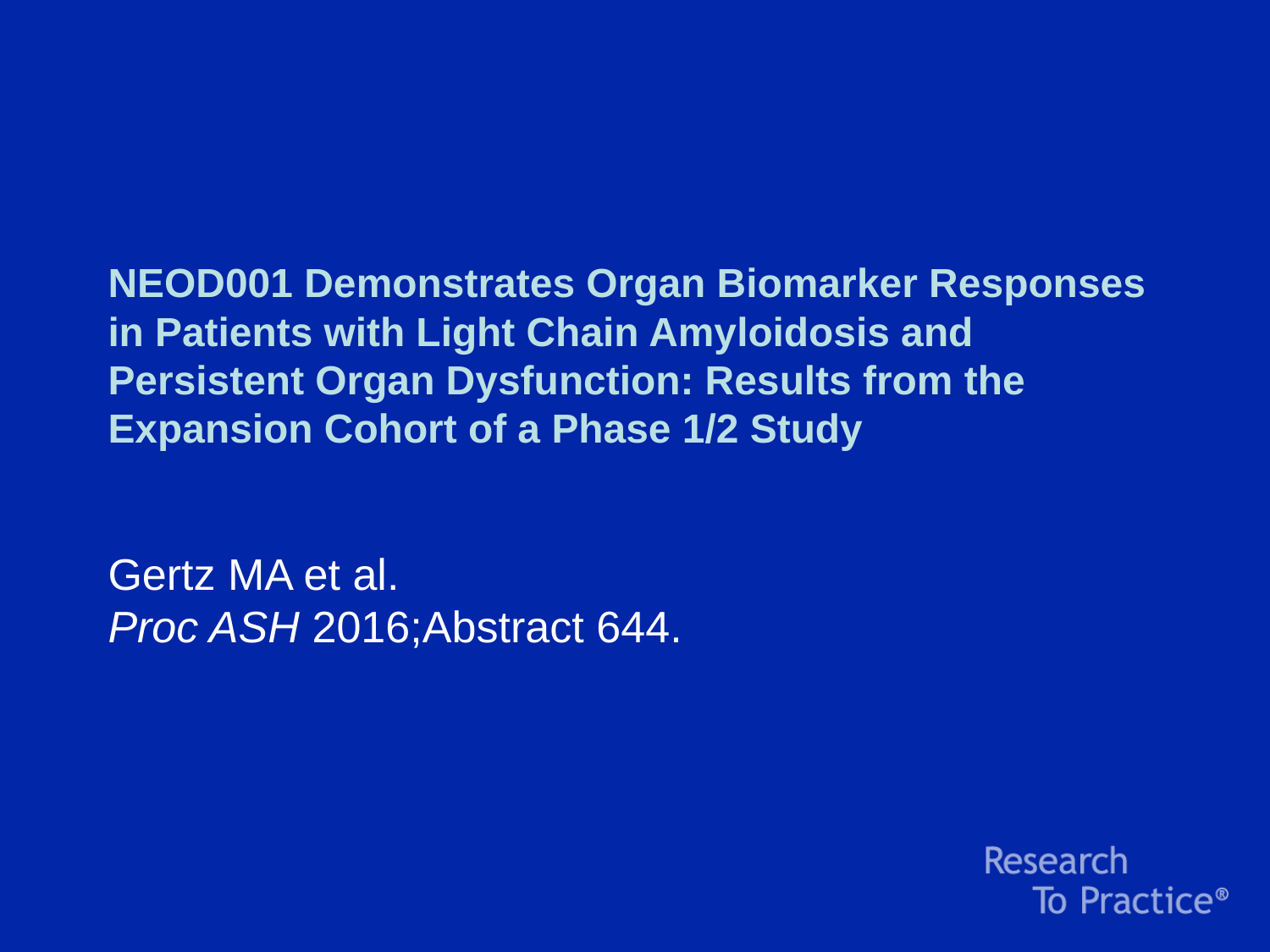

# NEOD001 Demonstrates Organ Biomarker Responses in Patients with Light Chain Amyloidosis and Persistent Organ Dysfunction: Results from the Expansion Cohort of a Phase 1/2 Study
Gertz MA et al.
Proc ASH 2016;Abstract 644.